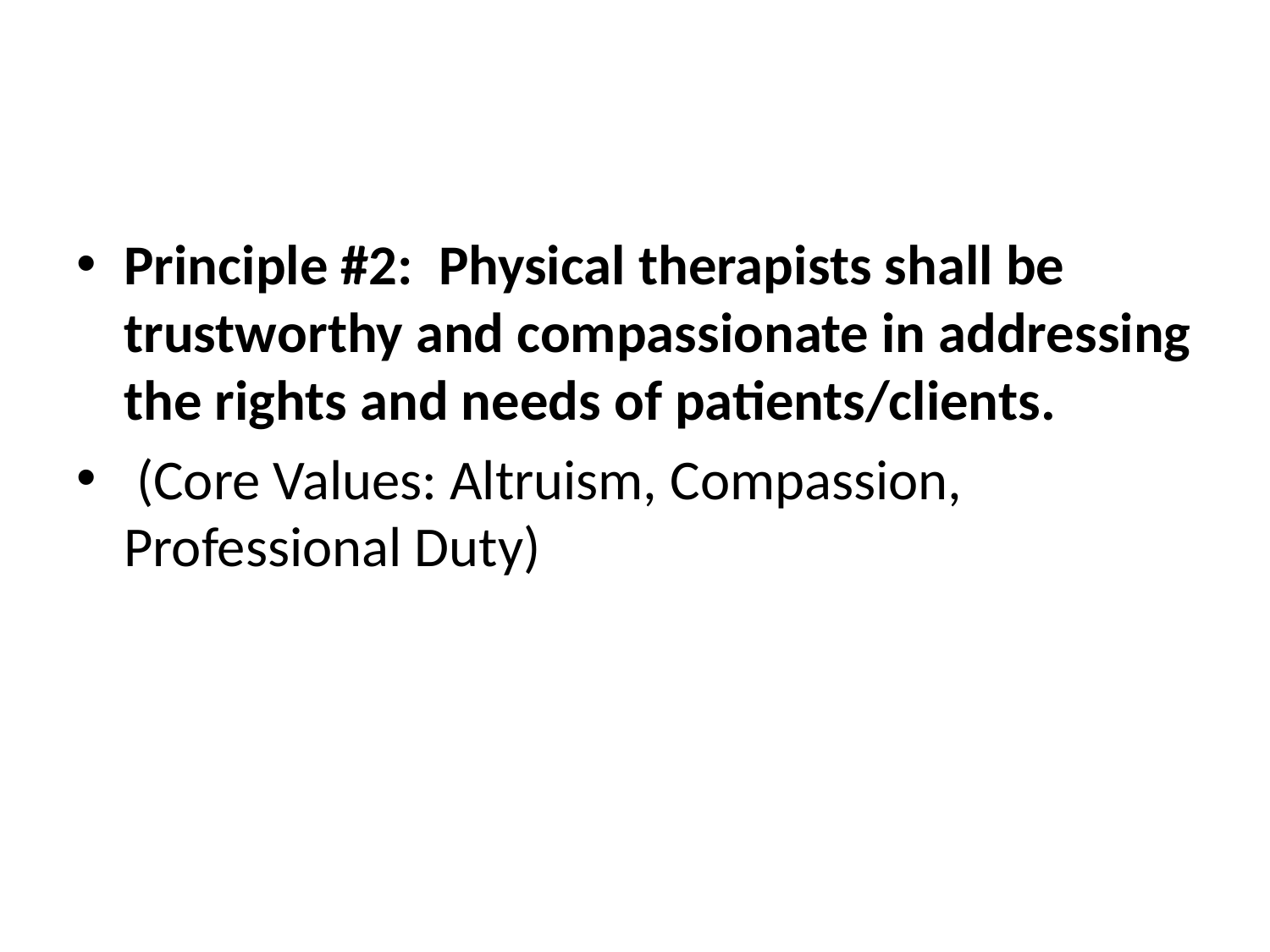

#
Principle #2:  Physical therapists shall be trustworthy and compassionate in addressing the rights and needs of patients/clients.
 (Core Values: Altruism, Compassion, Professional Duty)